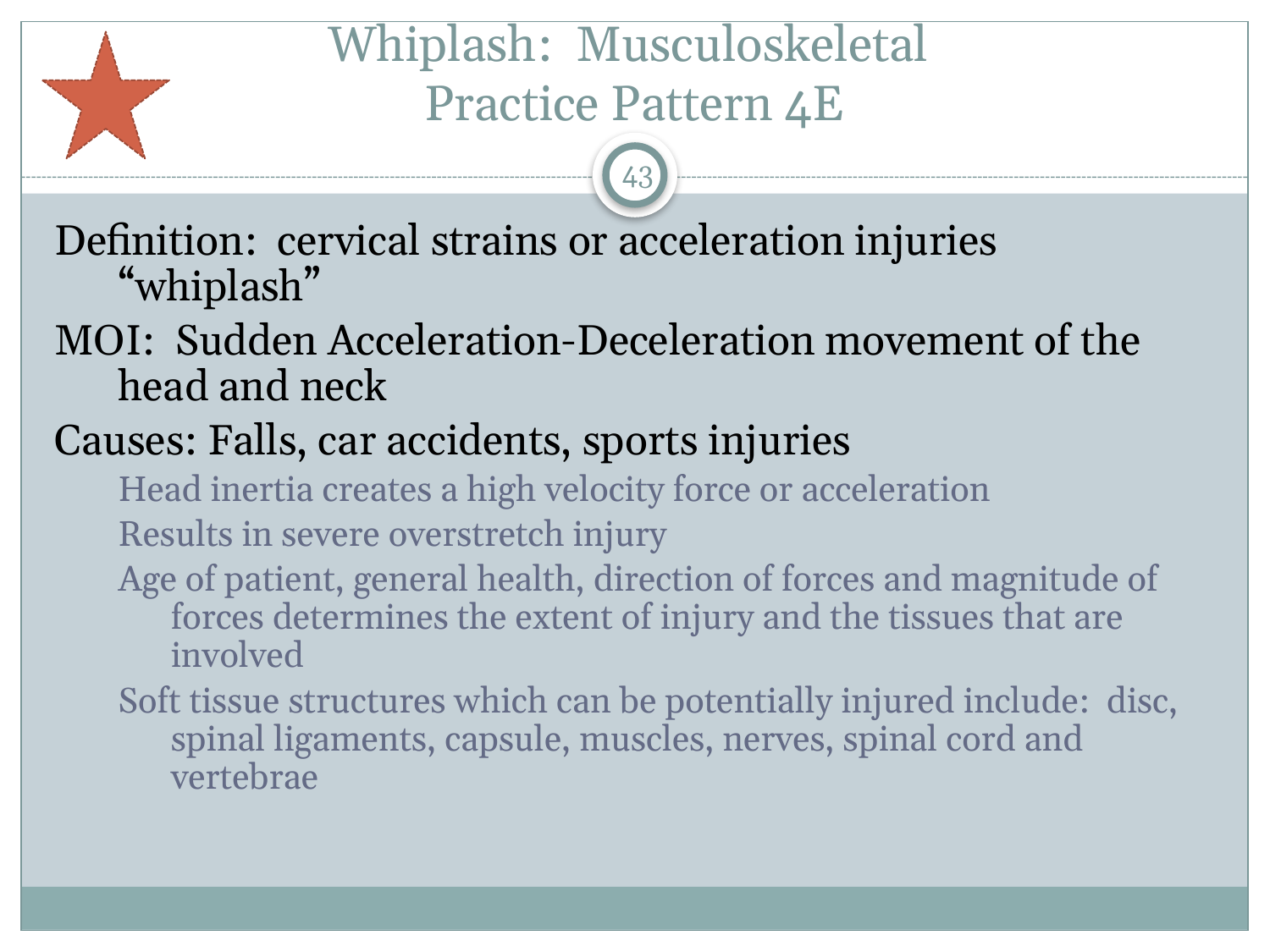

# Whiplash:  Musculoskeletal Practice Pattern 4E

43
Definition:  cervical strains or acceleration injuries “whiplash”
MOI:  Sudden Acceleration-Deceleration movement of the head and neck
Causes: Falls, car accidents, sports injuries
Head inertia creates a high velocity force or acceleration
Results in severe overstretch injury
Age of patient, general health, direction of forces and magnitude of forces determines the extent of injury and the tissues that are involved
Soft tissue structures which can be potentially injured include:  disc, spinal ligaments, capsule, muscles, nerves, spinal cord and vertebrae